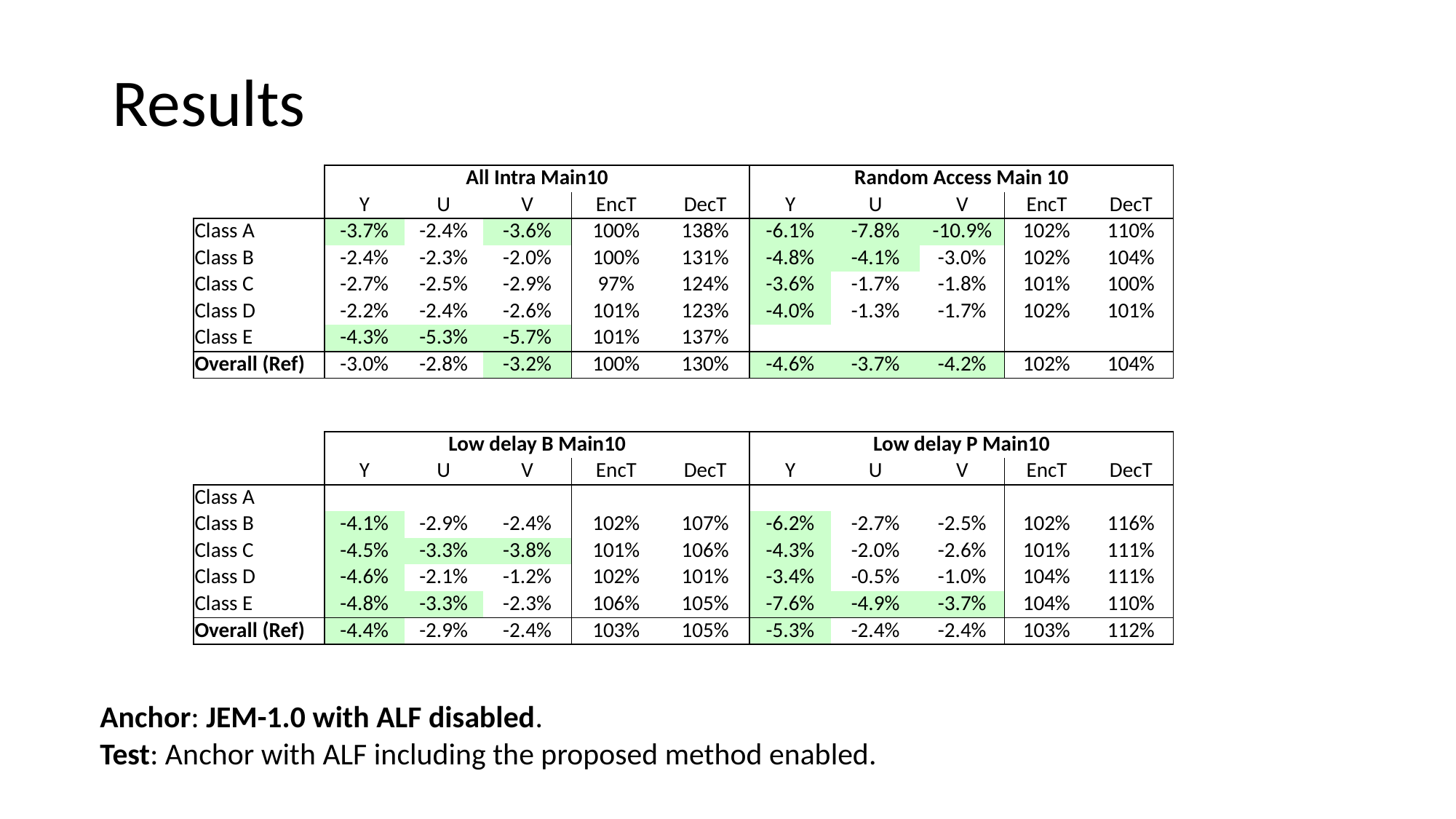

# Results
|  | All Intra Main10 |  |  |  |  | Random Access Main 10 |  |  |  |  |
| --- | --- | --- | --- | --- | --- | --- | --- | --- | --- | --- |
|  | Y | U | V | EncT | DecT | Y | U | V | EncT | DecT |
| Class A | -3.7% | -2.4% | -3.6% | 100% | 138% | -6.1% | -7.8% | -10.9% | 102% | 110% |
| Class B | -2.4% | -2.3% | -2.0% | 100% | 131% | -4.8% | -4.1% | -3.0% | 102% | 104% |
| Class C | -2.7% | -2.5% | -2.9% | 97% | 124% | -3.6% | -1.7% | -1.8% | 101% | 100% |
| Class D | -2.2% | -2.4% | -2.6% | 101% | 123% | -4.0% | -1.3% | -1.7% | 102% | 101% |
| Class E | -4.3% | -5.3% | -5.7% | 101% | 137% |  |  |  |  |  |
| Overall (Ref) | -3.0% | -2.8% | -3.2% | 100% | 130% | -4.6% | -3.7% | -4.2% | 102% | 104% |
|  |  |  |  |  |  |  |  |  |  |  |
|  |  |  |  |  |  |  |  |  |  |  |
|  | Low delay B Main10 |  |  |  |  | Low delay P Main10 |  |  |  |  |
|  | Y | U | V | EncT | DecT | Y | U | V | EncT | DecT |
| Class A |  |  |  |  |  |  |  |  |  |  |
| Class B | -4.1% | -2.9% | -2.4% | 102% | 107% | -6.2% | -2.7% | -2.5% | 102% | 116% |
| Class C | -4.5% | -3.3% | -3.8% | 101% | 106% | -4.3% | -2.0% | -2.6% | 101% | 111% |
| Class D | -4.6% | -2.1% | -1.2% | 102% | 101% | -3.4% | -0.5% | -1.0% | 104% | 111% |
| Class E | -4.8% | -3.3% | -2.3% | 106% | 105% | -7.6% | -4.9% | -3.7% | 104% | 110% |
| Overall (Ref) | -4.4% | -2.9% | -2.4% | 103% | 105% | -5.3% | -2.4% | -2.4% | 103% | 112% |
Anchor: JEM-1.0 with ALF disabled.
Test: Anchor with ALF including the proposed method enabled.